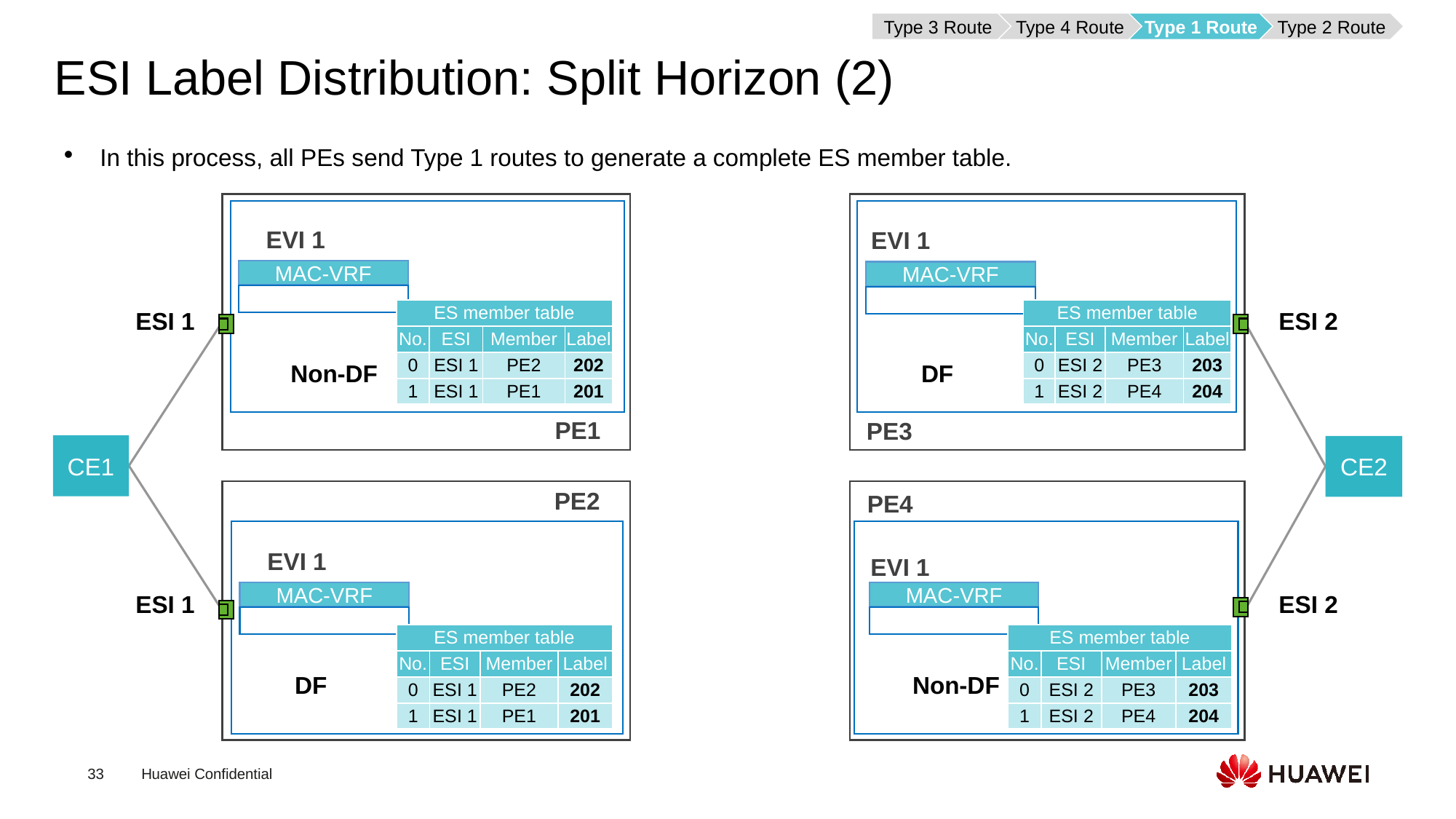

Type 3 Route
Type 4 Route
Type 1 Route
Type 2 Route
# ESI Label Distribution: Split Horizon (2)
In this process, all PEs send Type 1 routes to generate a complete ES member table.

EVI 1
EVI 1
MAC-VRF
MAC-VRF

| ES member table |  |  |  |
| --- | --- | --- | --- |
| No. | ESI | Member | Label |
| 0 | ESI 1 | PE2 | 202 |
| 1 | ESI 1 | PE1 | 201 |
| ES member table |  |  |  |
| --- | --- | --- | --- |
| No. | ESI | Member | Label |
| 0 | ESI 2 | PE3 | 203 |
| 1 | ESI 2 | PE4 | 204 |
ESI 1
ESI 2

Non-DF
DF
PE1
PE3
CE1
CE2
PE2

PE4

EVI 1
EVI 1
MAC-VRF

MAC-VRF

ESI 1
ESI 2

| ES member table |  |  |  |
| --- | --- | --- | --- |
| No. | ESI | Member | Label |
| 0 | ESI 1 | PE2 | 202 |
| 1 | ESI 1 | PE1 | 201 |
| ES member table |  |  |  |
| --- | --- | --- | --- |
| No. | ESI | Member | Label |
| 0 | ESI 2 | PE3 | 203 |
| 1 | ESI 2 | PE4 | 204 |
DF
Non-DF